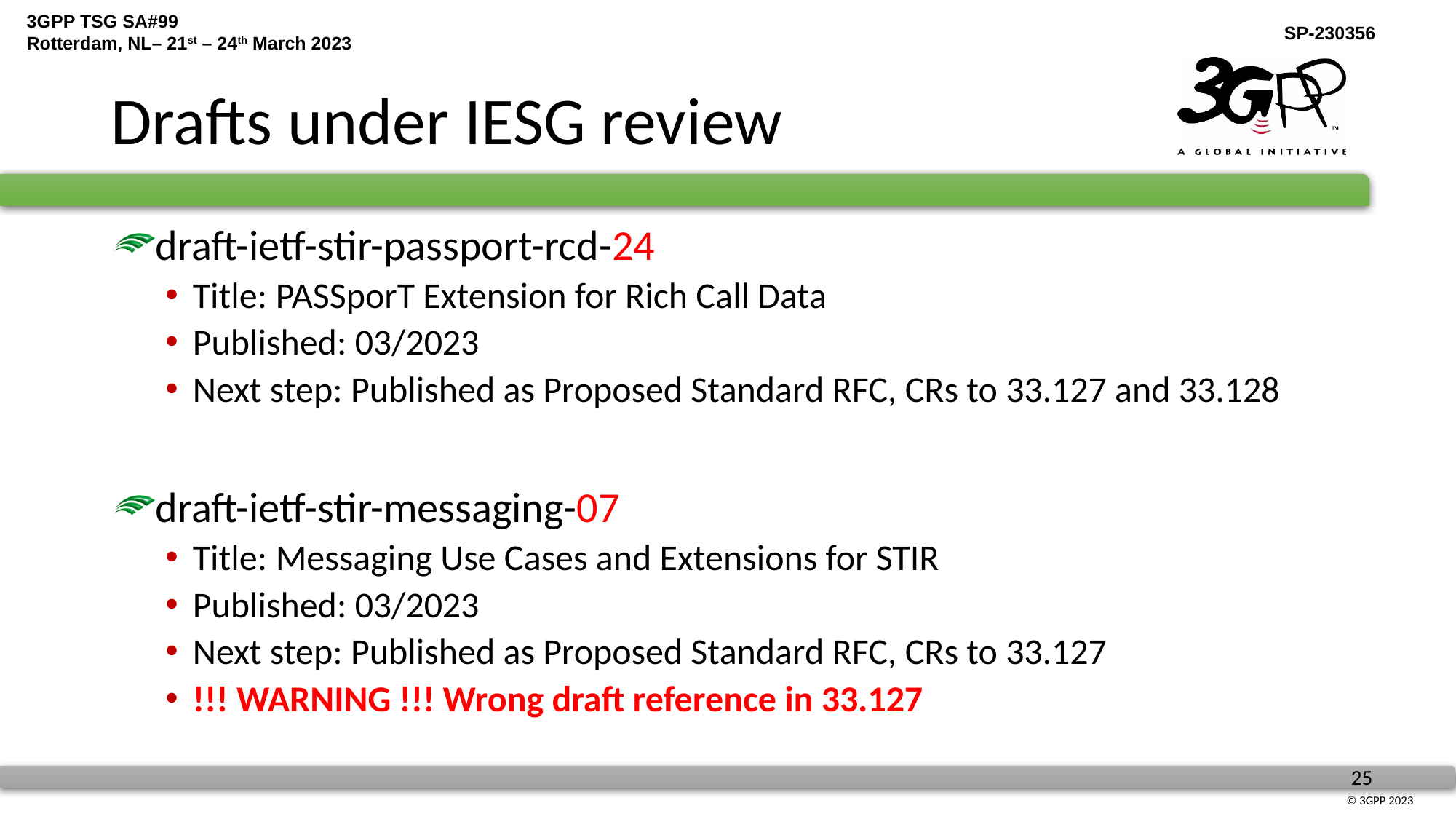

# Drafts under IESG review
draft-ietf-stir-passport-rcd-24
Title: PASSporT Extension for Rich Call Data
Published: 03/2023
Next step: Published as Proposed Standard RFC, CRs to 33.127 and 33.128

draft-ietf-stir-messaging-07
Title: Messaging Use Cases and Extensions for STIR
Published: 03/2023
Next step: Published as Proposed Standard RFC, CRs to 33.127
!!! WARNING !!! Wrong draft reference in 33.127